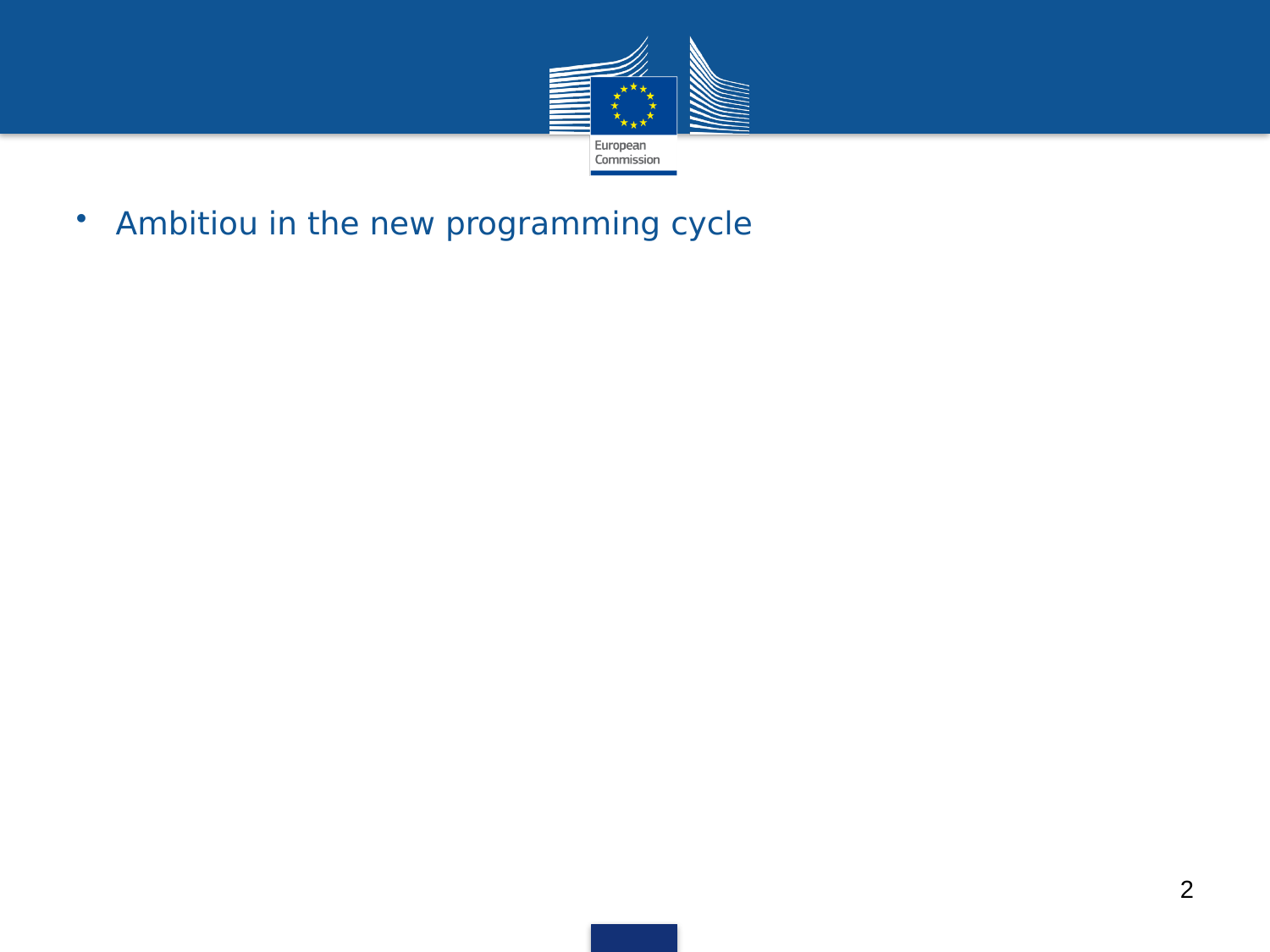

Ambitiou in the new programming cycle
2